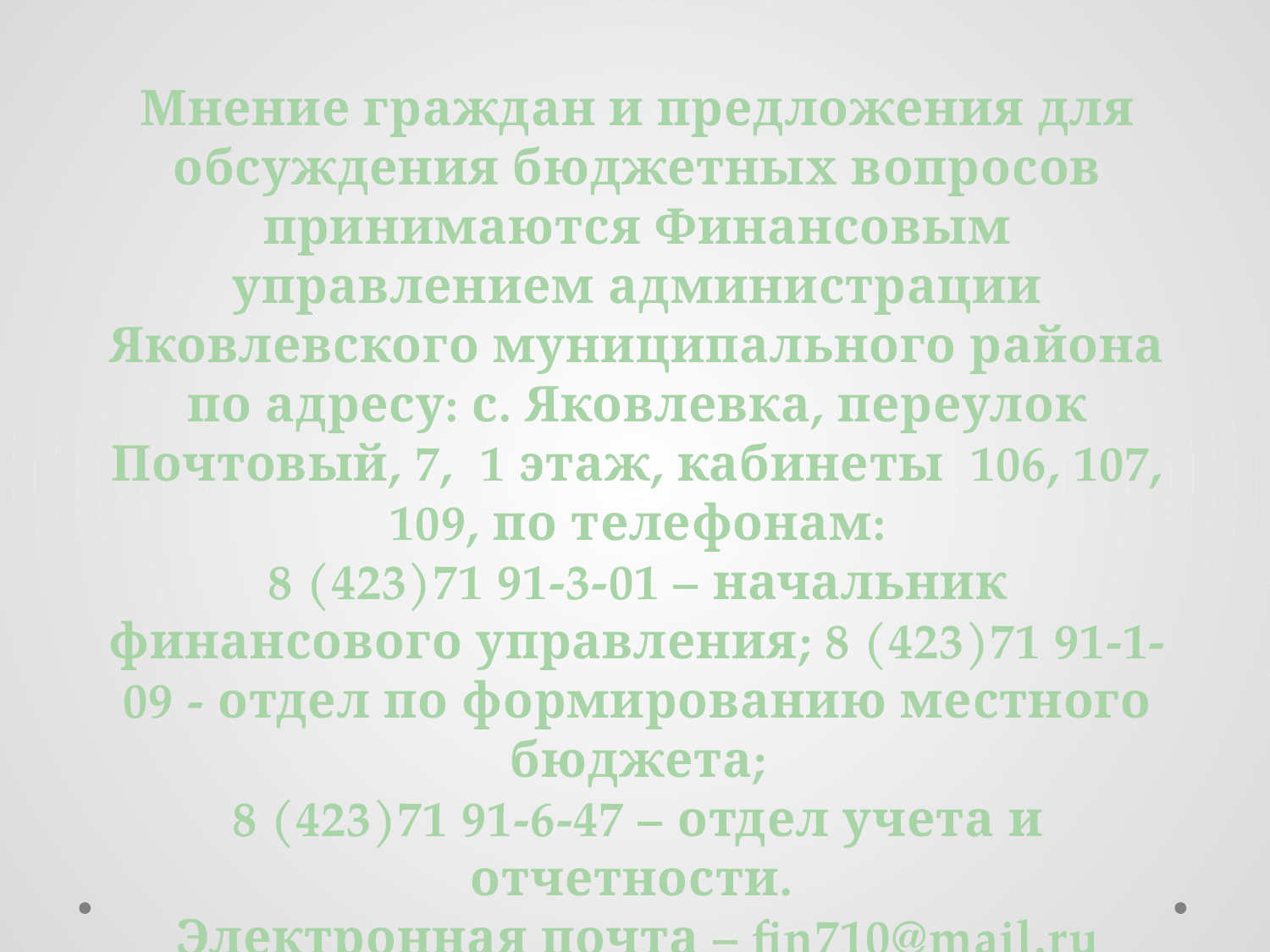

Мнение граждан и предложения для обсуждения бюджетных вопросов принимаются Финансовым управлением администрации Яковлевского муниципального района по адресу: с. Яковлевка, переулок Почтовый, 7,  1 этаж, кабинеты  106, 107, 109, по телефонам:
8 (423)71 91-3-01 – начальник финансового управления; 8 (423)71 91-1-09 - отдел по формированию местного бюджета;
8 (423)71 91-6-47 – отдел учета и отчетности.
Электронная почта – fin710@mail.ru